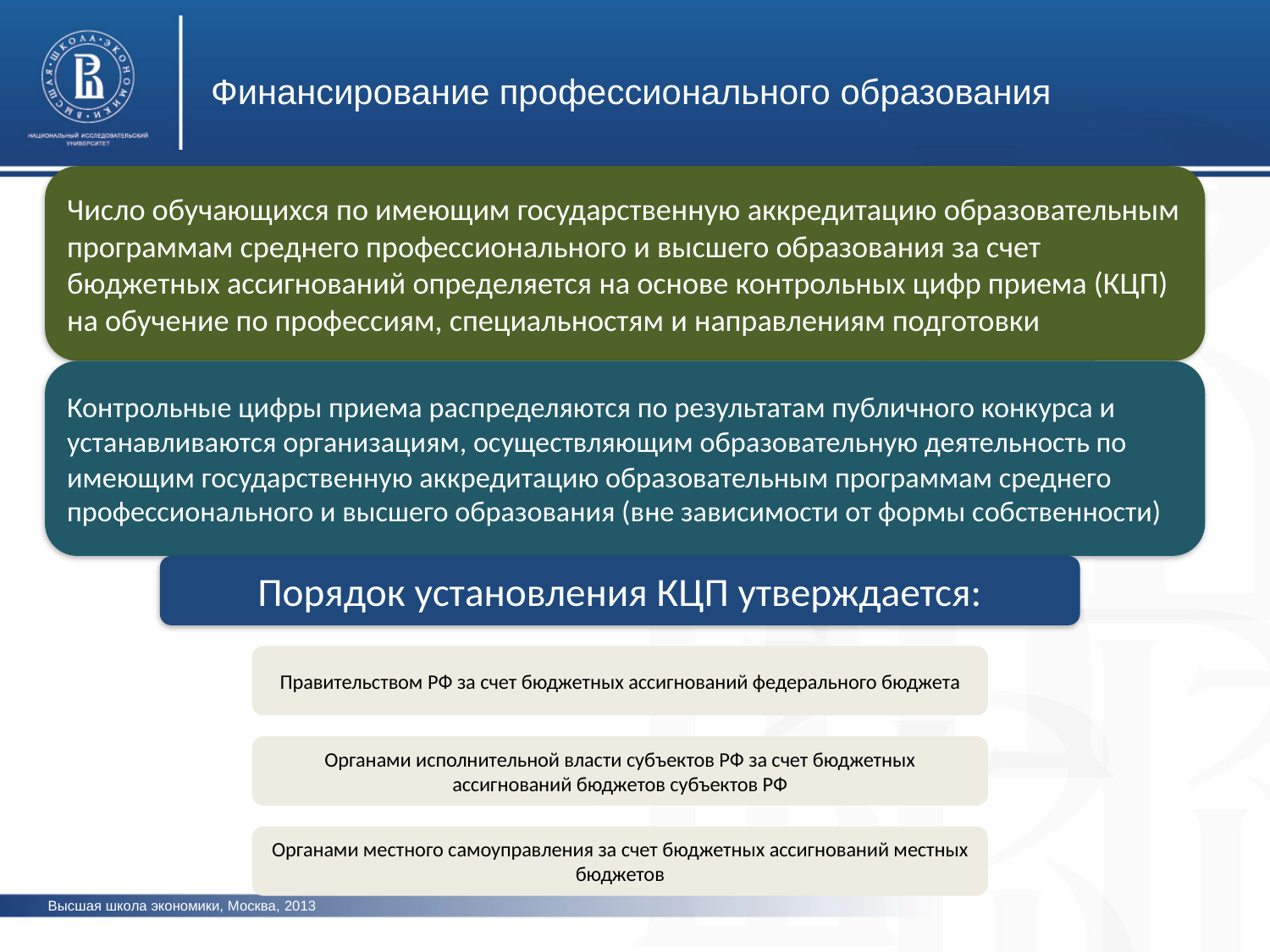

Финансирование профессионального образования
Число обучающихся по имеющим государственную аккредитацию образовательным программам среднего профессионального и высшего образования за счет бюджетных ассигнований определяется на основе контрольных цифр приема (КЦП) на обучение по профессиям, специальностям и направлениям подготовки
Контрольные цифры приема распределяются по результатам публичного конкурса и устанавливаются организациям, осуществляющим образовательную деятельность по имеющим государственную аккредитацию образовательным программам среднего профессионального и высшего образования (вне зависимости от формы собственности)
Порядок установления КЦП утверждается:
Правительством РФ за счет бюджетных ассигнований федерального бюджета
Органами исполнительной власти субъектов РФ за счет бюджетных ассигнований бюджетов субъектов РФ
Органами местного самоуправления за счет бюджетных ассигнований местных бюджетов
Высшая школа экономики, Москва, 2013